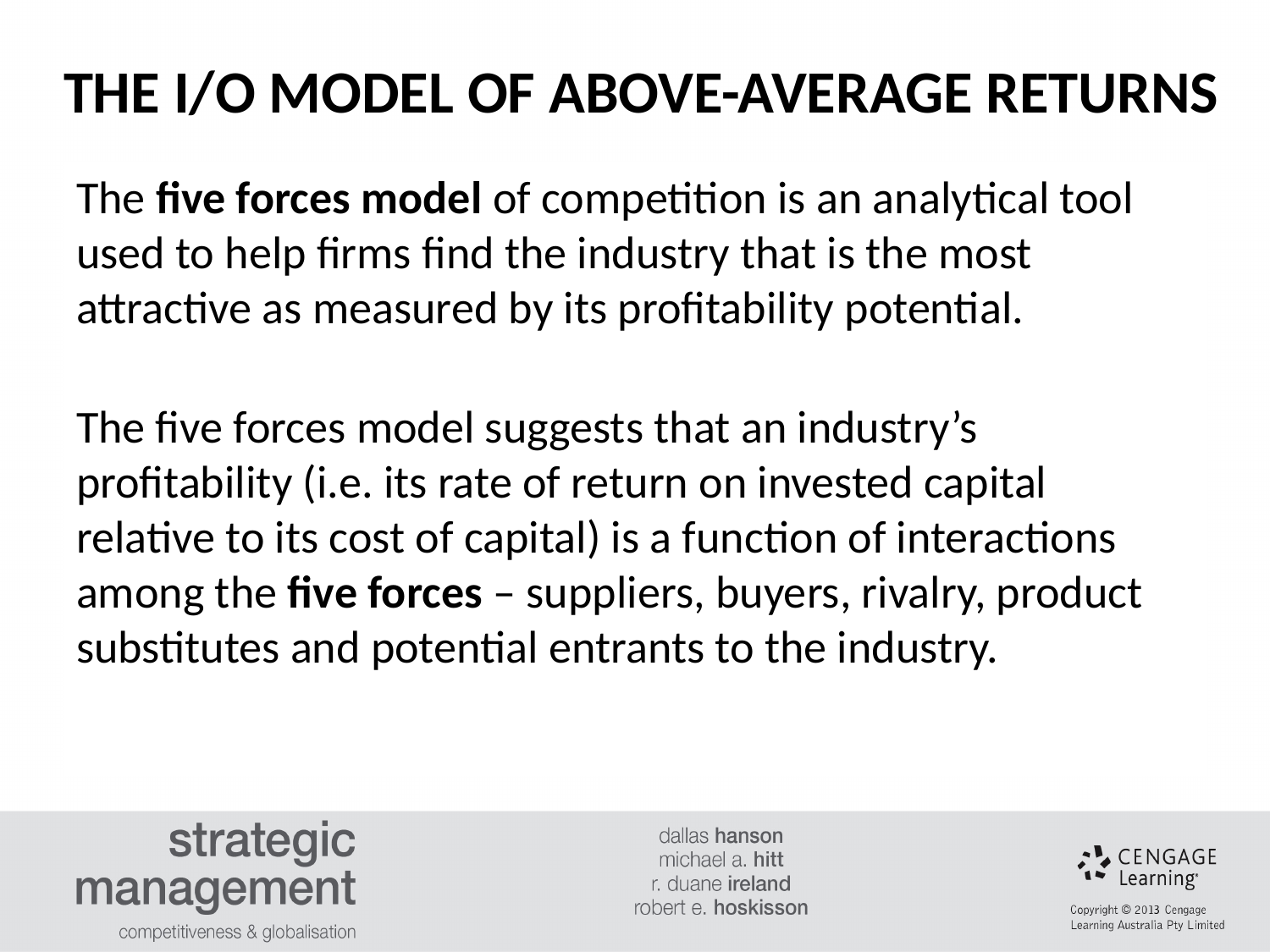

THE I/O MODEL OF ABOVE-AVERAGE RETURNS
#
The five forces model of competition is an analytical tool used to help firms find the industry that is the most attractive as measured by its profitability potential.

The five forces model suggests that an industry’s profitability (i.e. its rate of return on invested capital relative to its cost of capital) is a function of interactions among the five forces – suppliers, buyers, rivalry, product substitutes and potential entrants to the industry.